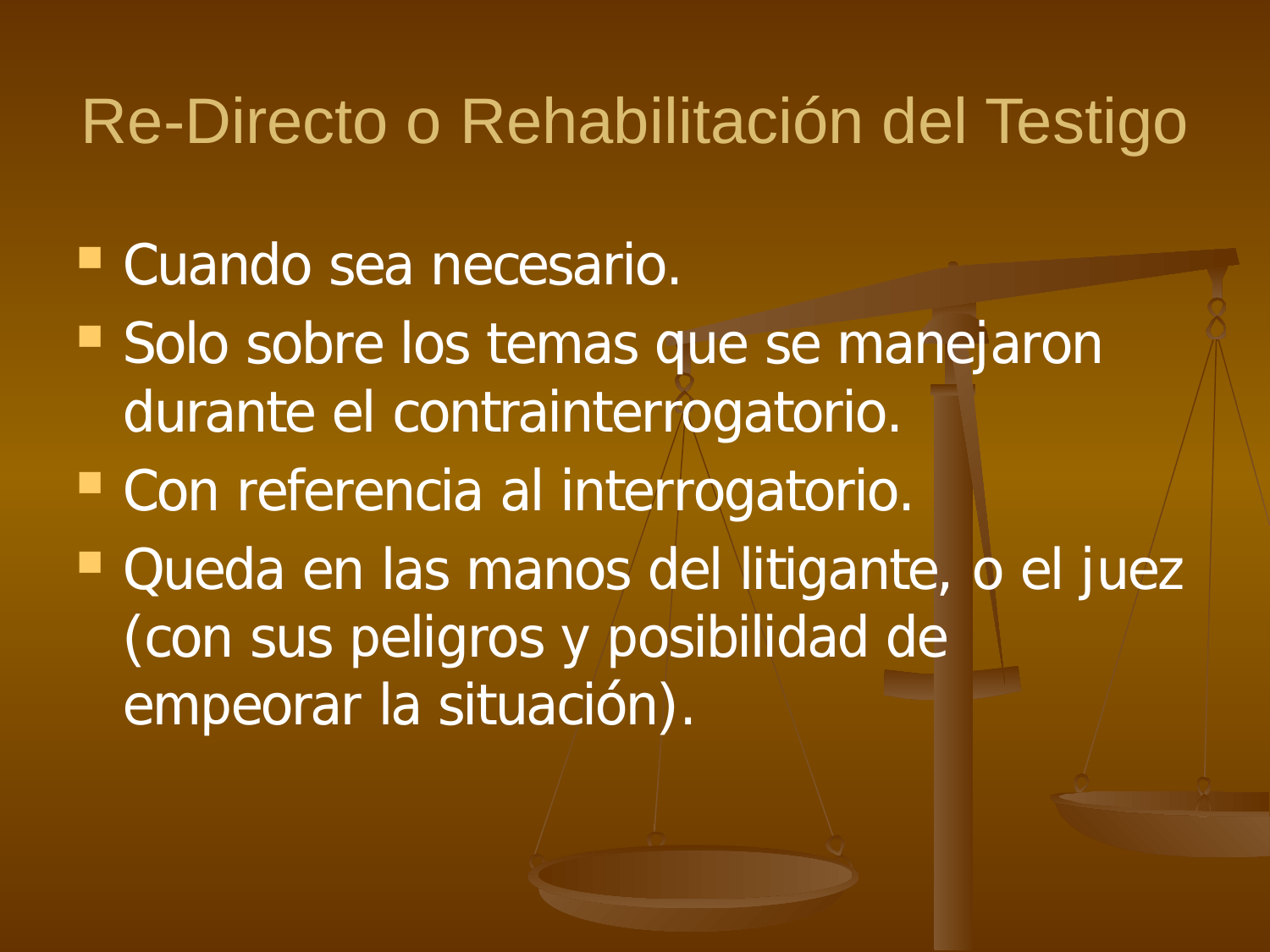

# Re-Directo o Rehabilitación del Testigo
Cuando sea necesario.
Solo sobre los temas que se manejaron durante el contrainterrogatorio.
Con referencia al interrogatorio.
Queda en las manos del litigante, o el juez (con sus peligros y posibilidad de empeorar la situación).